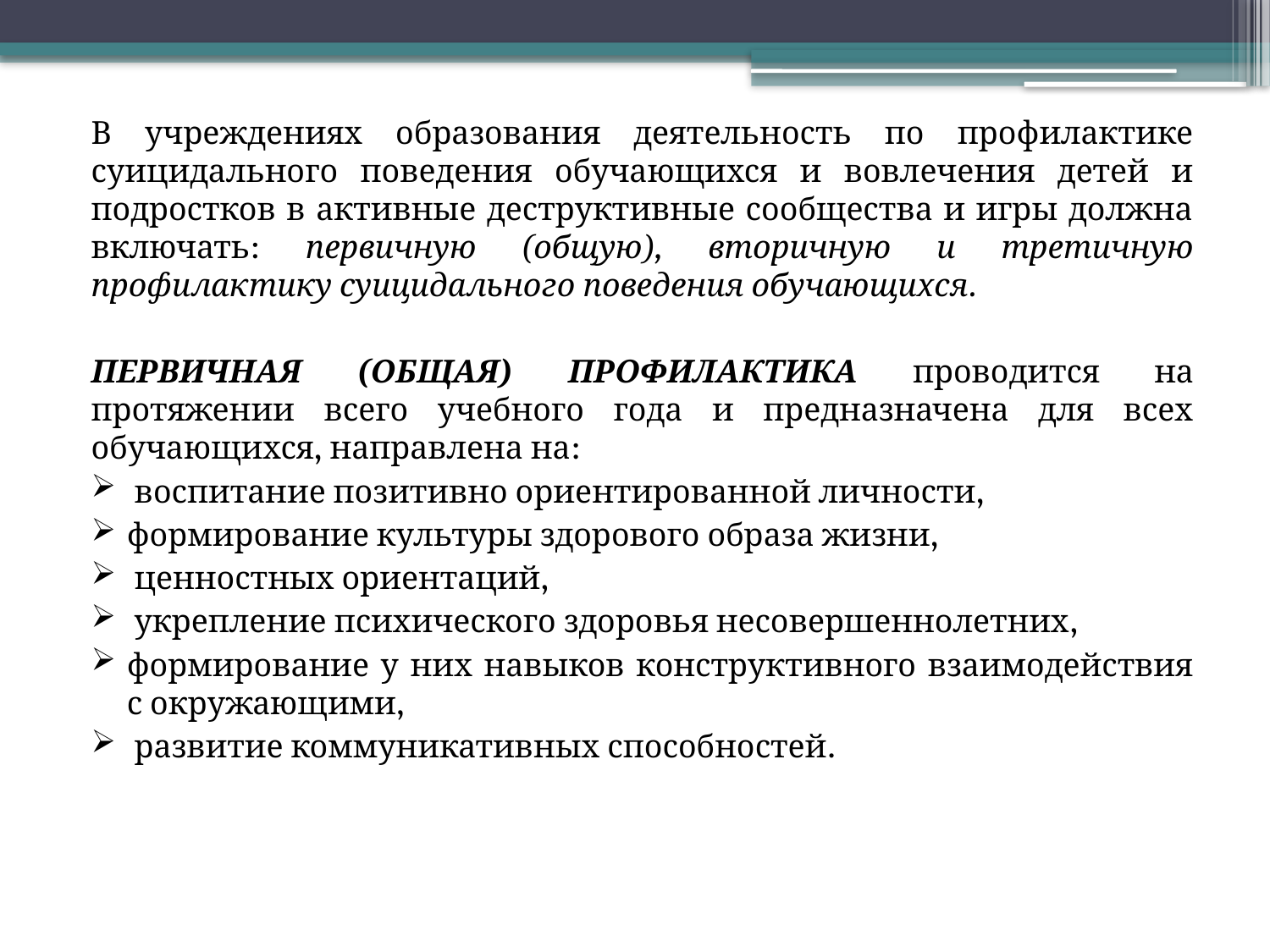

В учреждениях образования деятельность по профилактике суицидального поведения обучающихся и вовлечения детей и подростков в активные деструктивные сообщества и игры должна включать: первичную (общую), вторичную и третичную профилактику суицидального поведения обучающихся.

ПЕРВИЧНАЯ (ОБЩАЯ) ПРОФИЛАКТИКА проводится на протяжении всего учебного года и предназначена для всех обучающихся, направлена на:
 воспитание позитивно ориентированной личности,
формирование культуры здорового образа жизни,
 ценностных ориентаций,
 укрепление психического здоровья несовершеннолетних,
формирование у них навыков конструктивного взаимодействия с окружающими,
 развитие коммуникативных способностей.